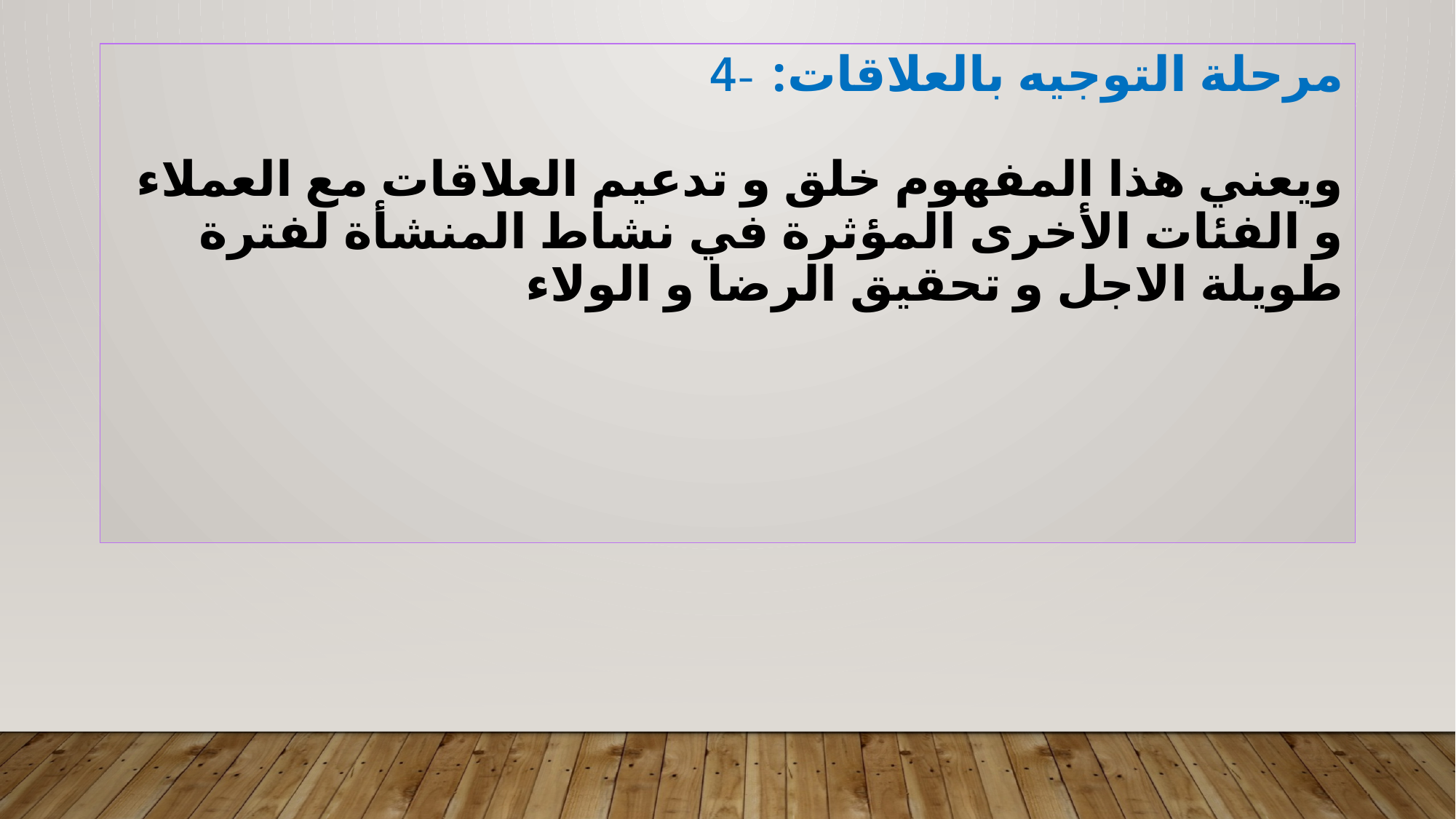

# 4- مرحلة التوجيه بالعلاقات: ويعني هذا المفهوم خلق و تدعيم العلاقات مع العملاء و الفئات الأخرى المؤثرة في نشاط المنشأة لفترة طويلة الاجل و تحقيق الرضا و الولاء